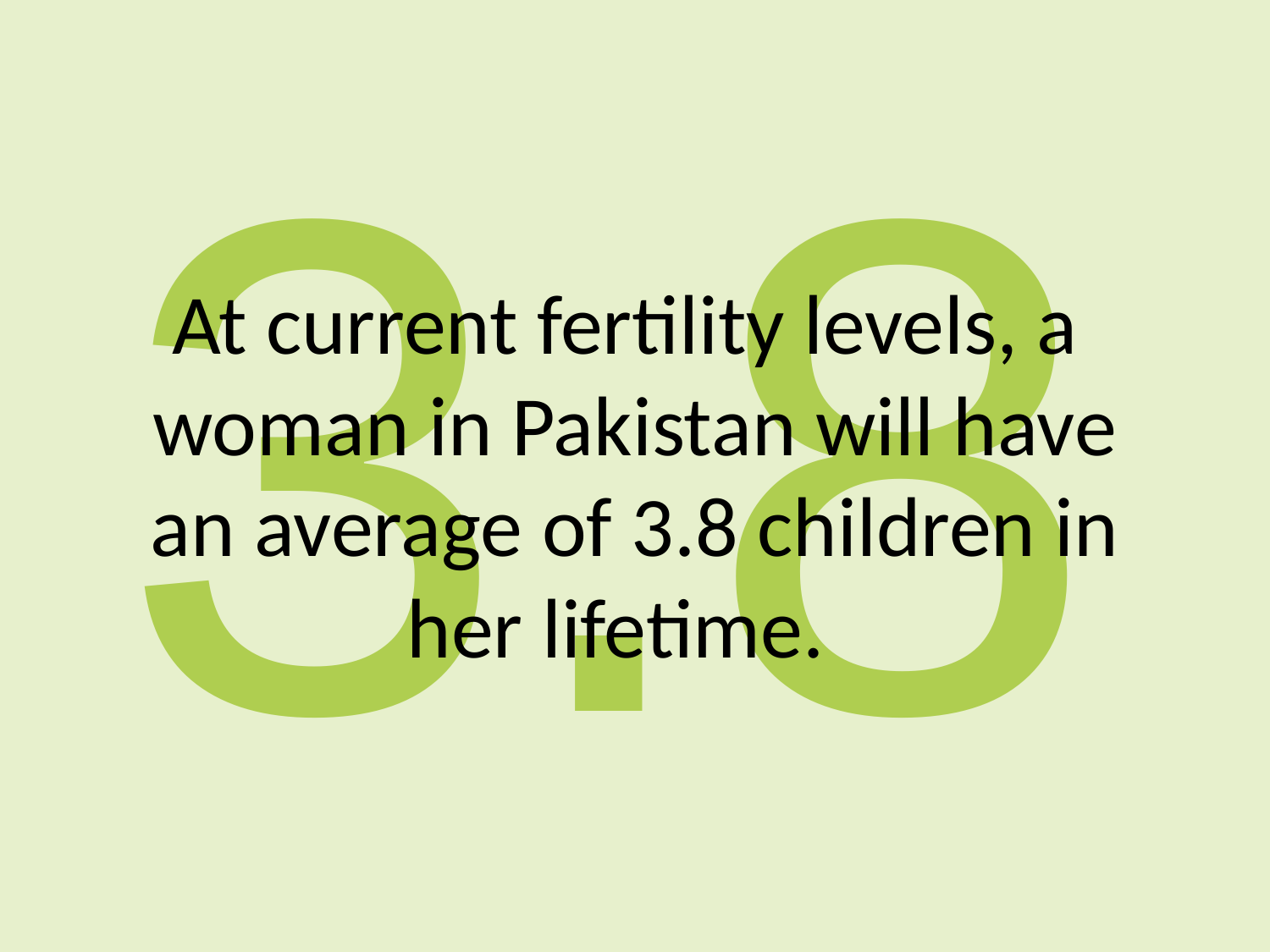

3.8
# At current fertility levels, a  woman in Pakistan will have an average of 3.8 children in her lifetime.